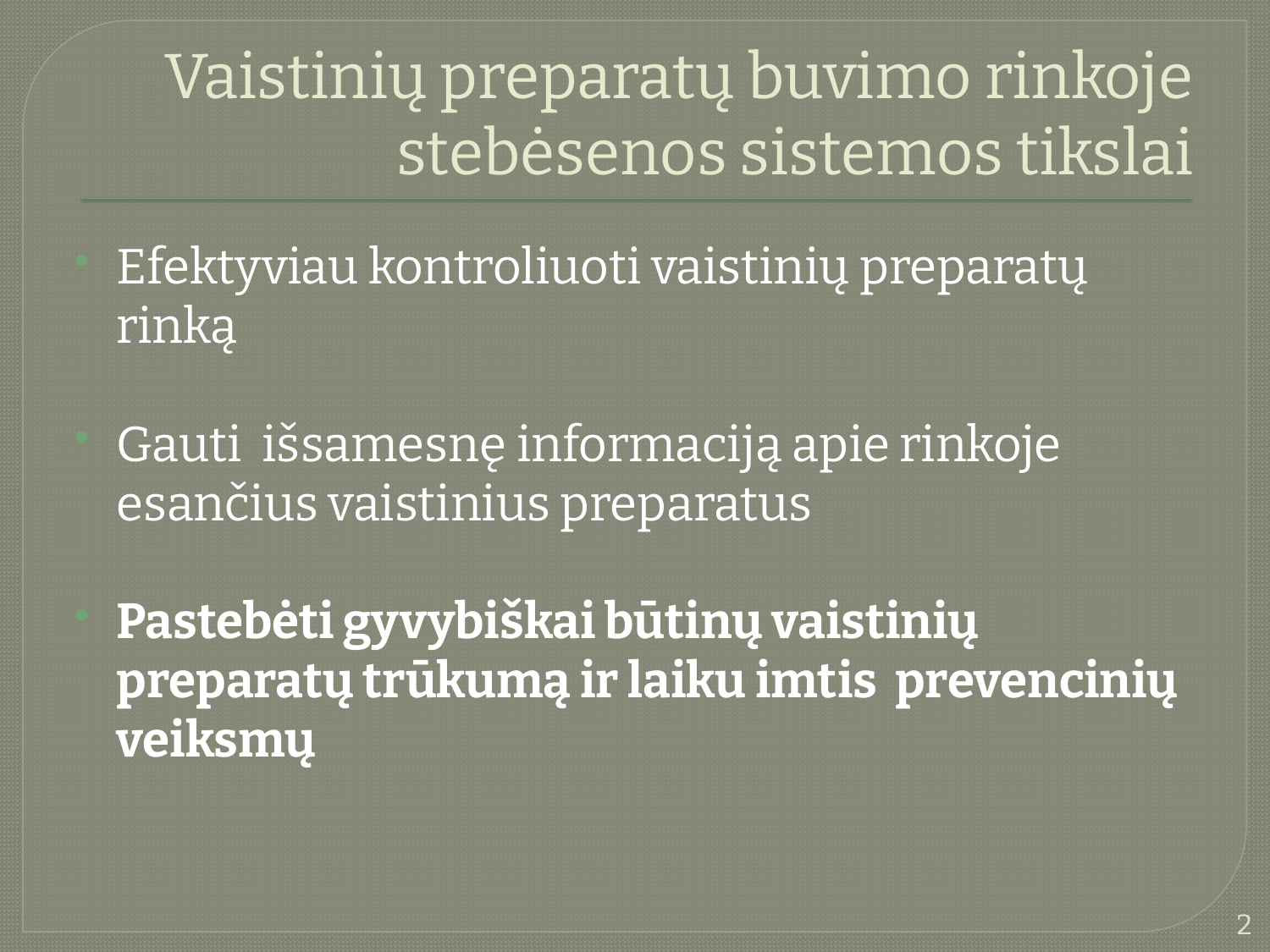

# Vaistinių preparatų buvimo rinkoje stebėsenos sistemos tikslai
Efektyviau kontroliuoti vaistinių preparatų rinką

Gauti  išsamesnę informaciją apie rinkoje esančius vaistinius preparatus

Pastebėti gyvybiškai būtinų vaistinių preparatų trūkumą ir laiku imtis  prevencinių veiksmų
2